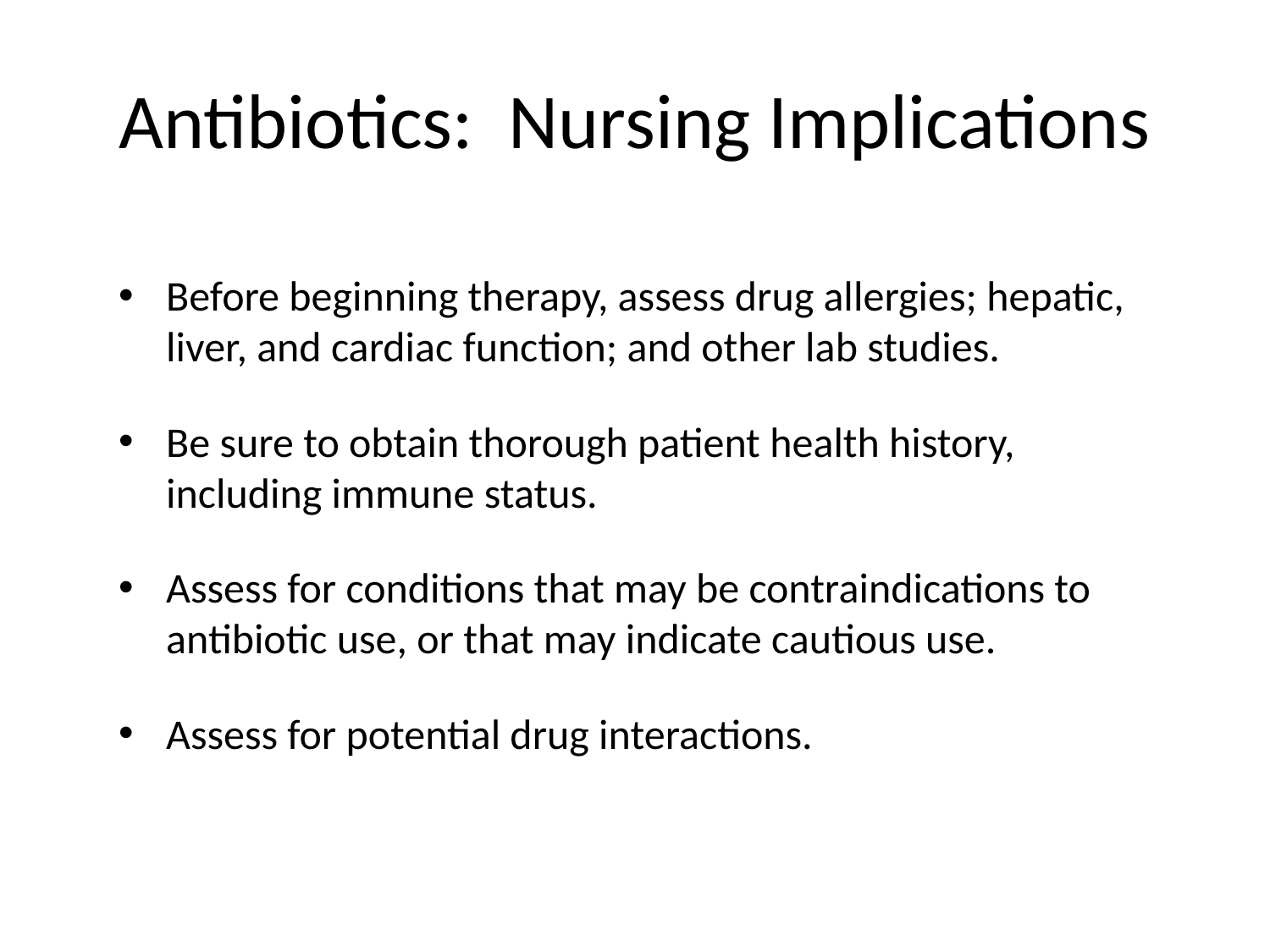

# Antibiotics:  Nursing Implications
Before beginning therapy, assess drug allergies; hepatic, liver, and cardiac function; and other lab studies.
Be sure to obtain thorough patient health history, including immune status.
Assess for conditions that may be contraindications to antibiotic use, or that may indicate cautious use.
Assess for potential drug interactions.